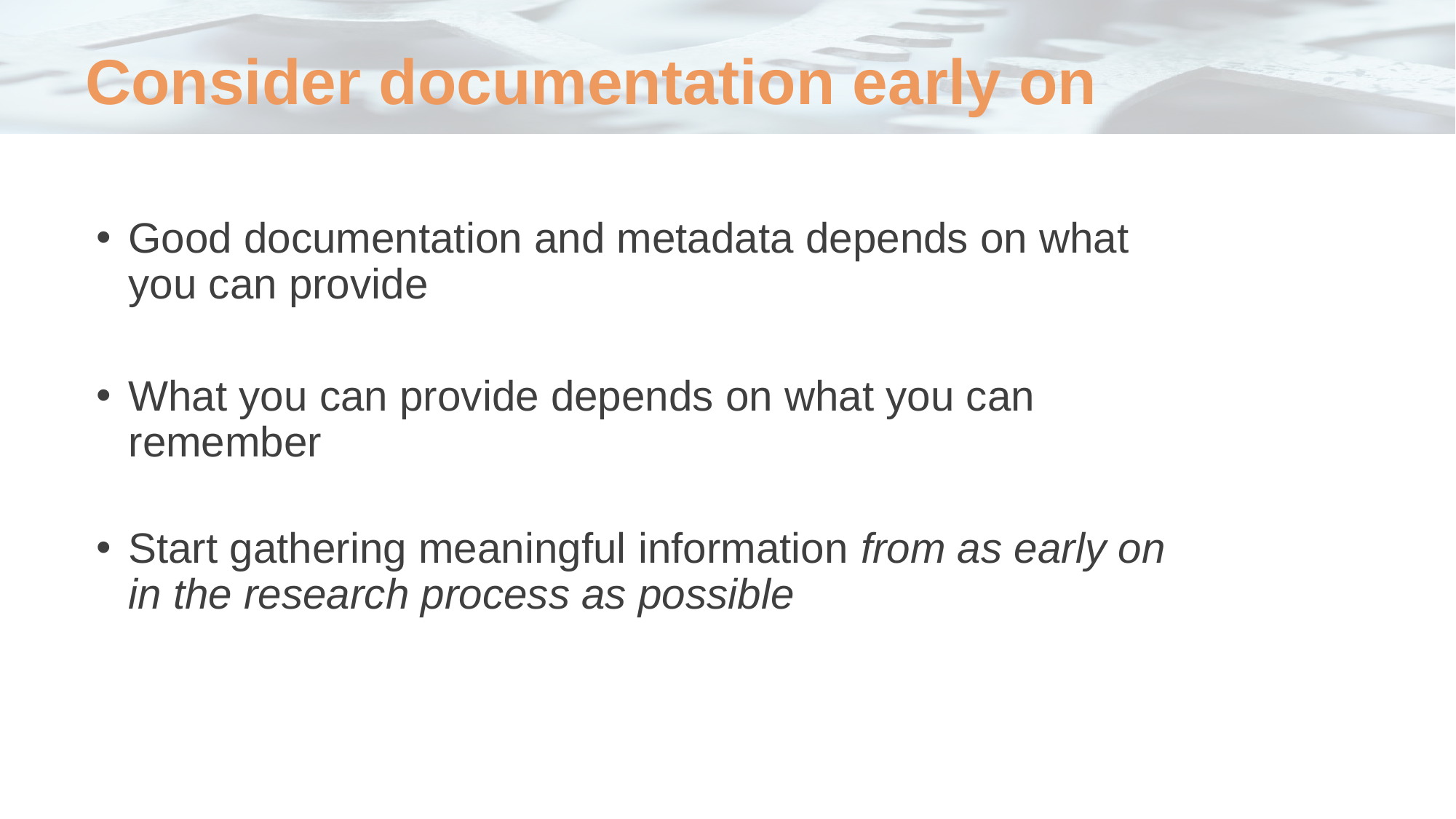

# Consider documentation early on
Good documentation and metadata depends on what you can provide
What you can provide depends on what you can remember
Start gathering meaningful information from as early on in the research process as possible